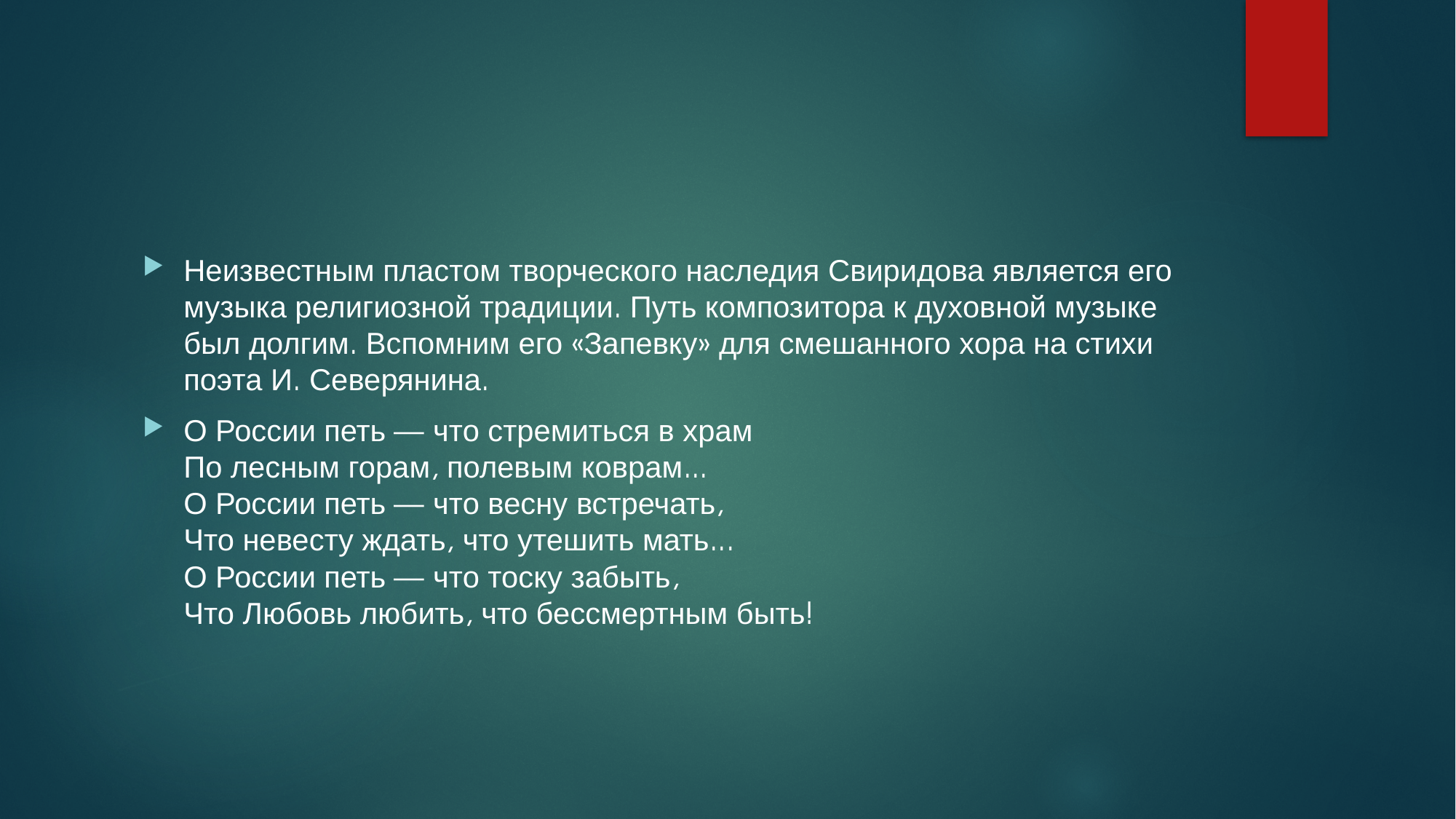

#
Неизвестным пластом творческого наследия Свиридова является его музыка религиозной традиции. Путь композитора к духовной музыке был долгим. Вспомним его «Запевку» для смешанного хора на стихи поэта И. Северянина.
О России петь — что стремиться в храм
По лесным горам, полевым коврам...
О России петь — что весну встречать,
Что невесту ждать, что утешить мать...
О России петь — что тоску забыть,
Что Любовь любить, что бессмертным быть!